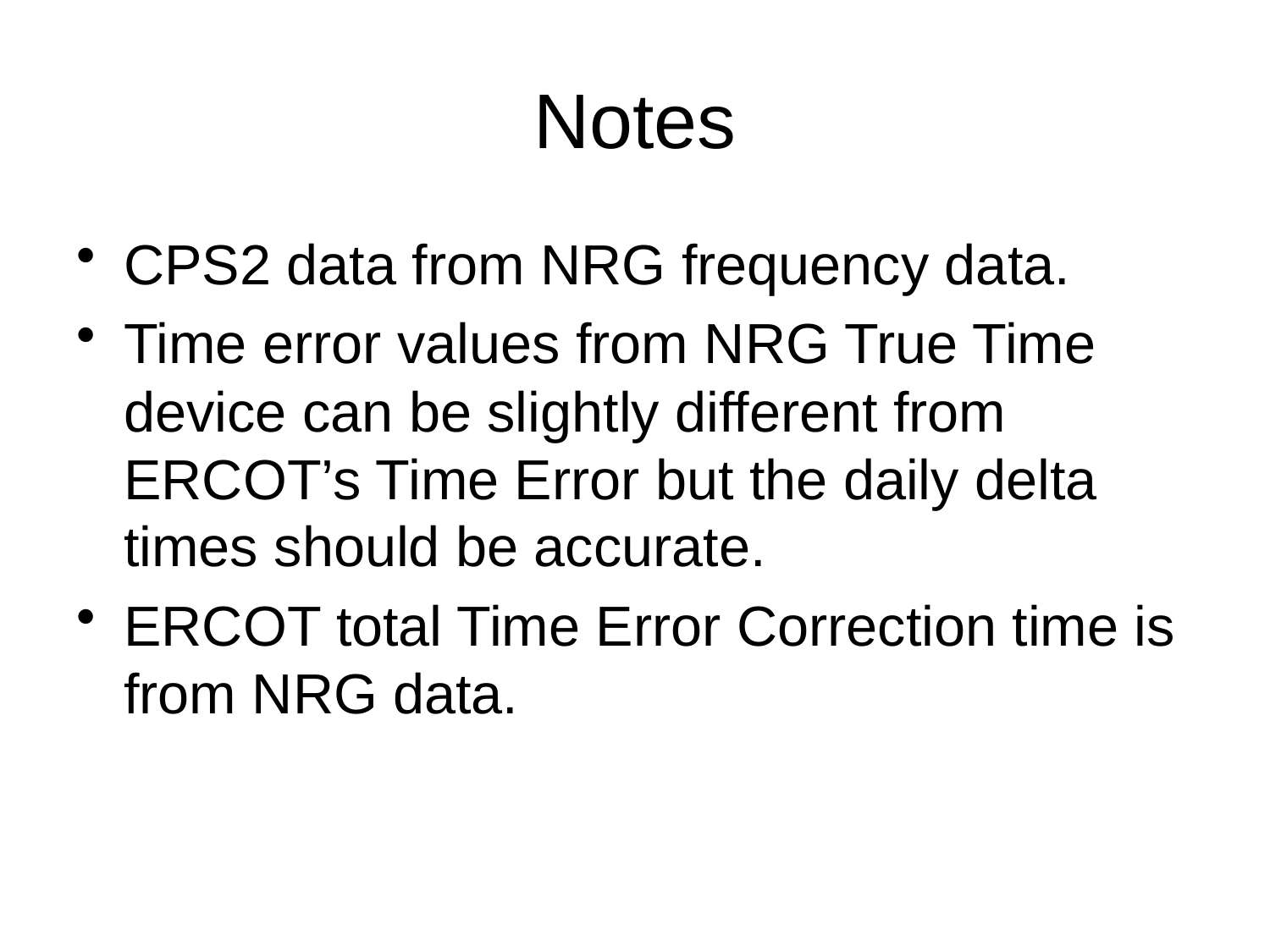

# Notes
CPS2 data from NRG frequency data.
Time error values from NRG True Time device can be slightly different from ERCOT’s Time Error but the daily delta times should be accurate.
ERCOT total Time Error Correction time is from NRG data.